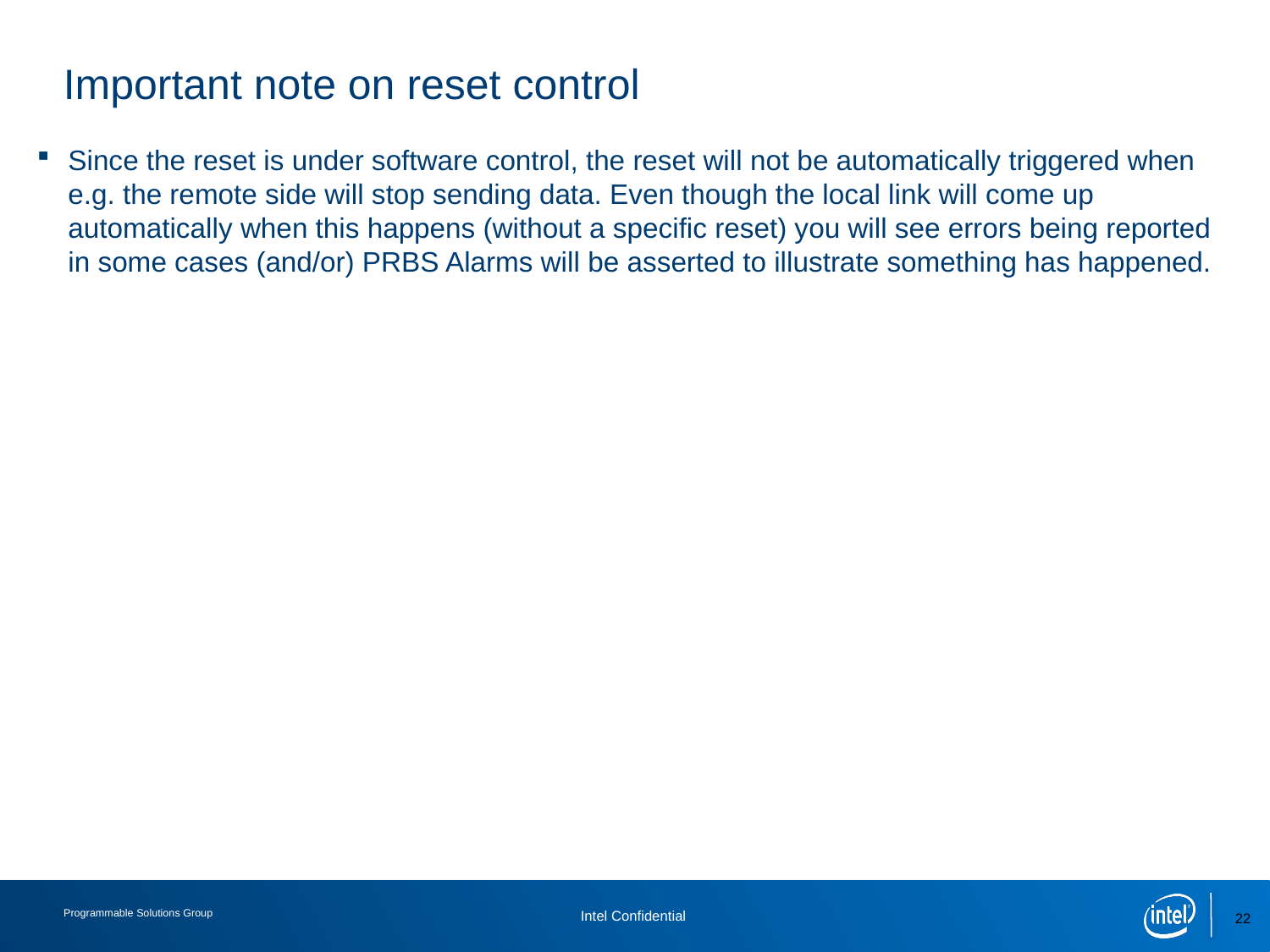

# Important note on reset control
Since the reset is under software control, the reset will not be automatically triggered when e.g. the remote side will stop sending data. Even though the local link will come up automatically when this happens (without a specific reset) you will see errors being reported in some cases (and/or) PRBS Alarms will be asserted to illustrate something has happened.
22